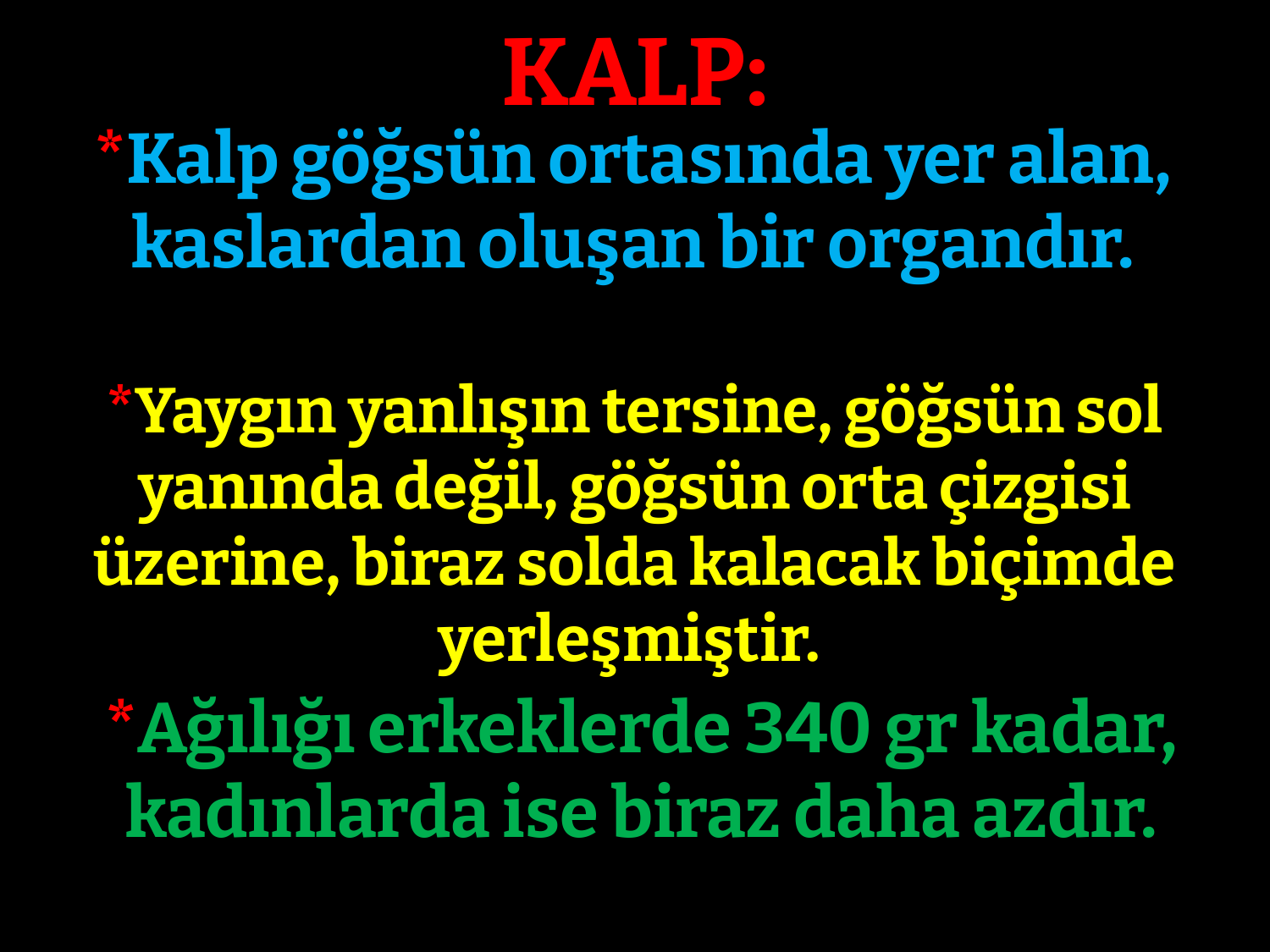

KALP:
*Kalp göğsün ortasında yer alan, kaslardan oluşan bir organdır.
#
*Yaygın yanlışın tersine, göğsün sol yanında değil, göğsün orta çizgisi üzerine, biraz solda kalacak biçimde yerleşmiştir.
*Ağılığı erkeklerde 340 gr kadar, kadınlarda ise biraz daha azdır.